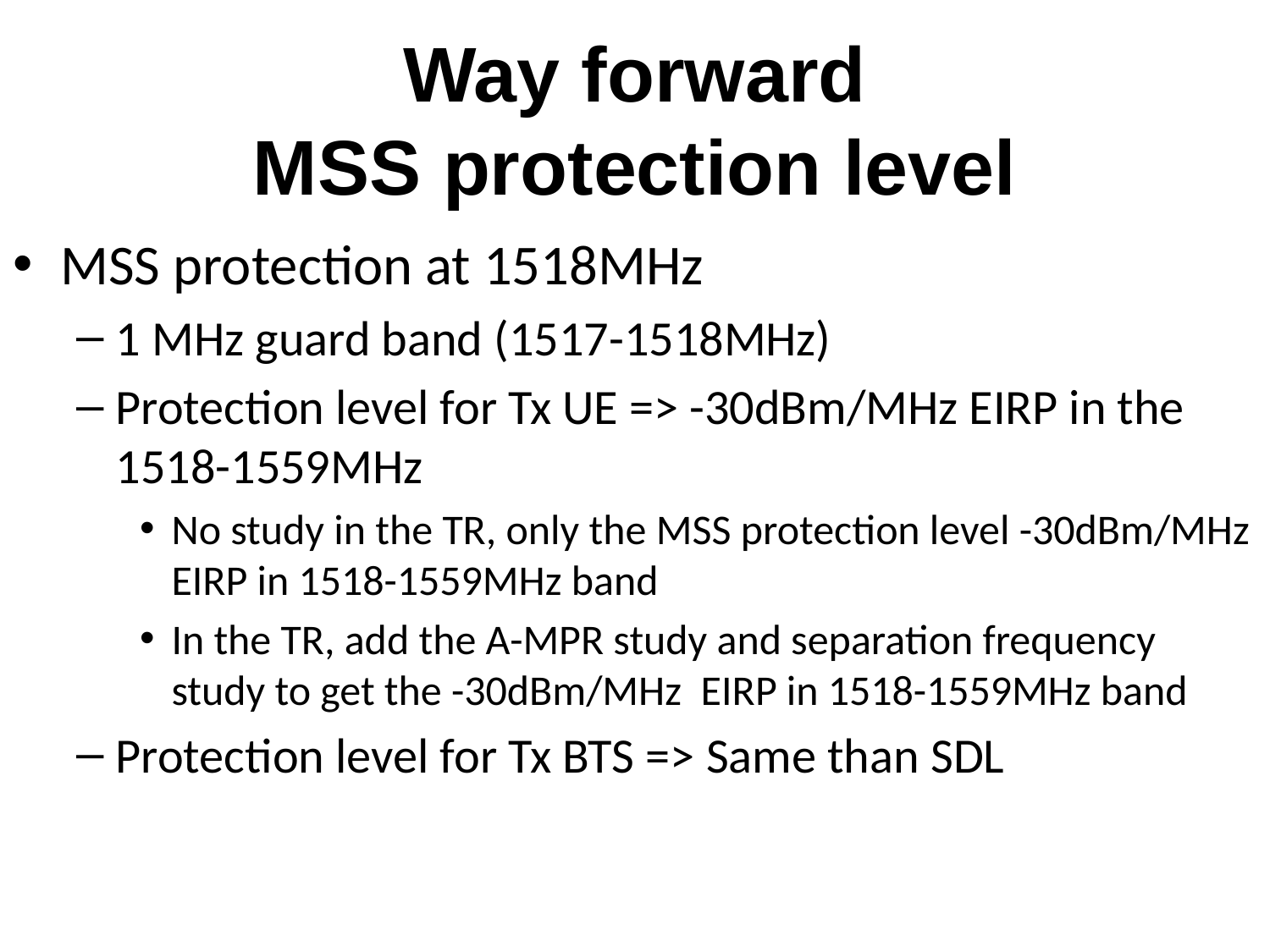

# Way forward MSS protection level
MSS protection at 1518MHz
1 MHz guard band (1517-1518MHz)
Protection level for Tx UE => -30dBm/MHz EIRP in the 1518-1559MHz
No study in the TR, only the MSS protection level -30dBm/MHz EIRP in 1518-1559MHz band
In the TR, add the A-MPR study and separation frequency study to get the -30dBm/MHz  EIRP in 1518-1559MHz band
Protection level for Tx BTS => Same than SDL